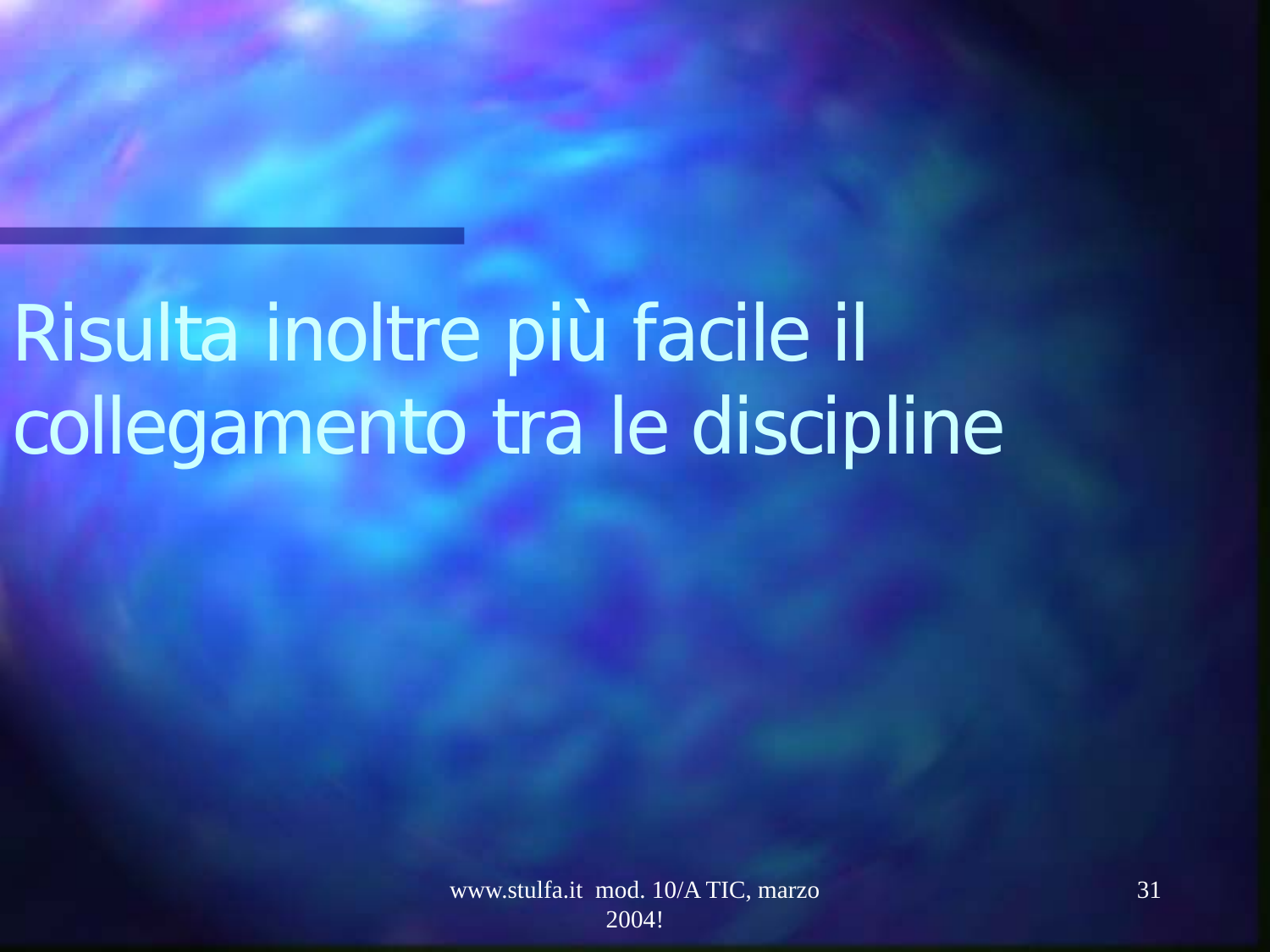

# Risulta inoltre più facile il collegamento tra le discipline
www.stulfa.it  mod. 10/A TIC, marzo 2004!
31